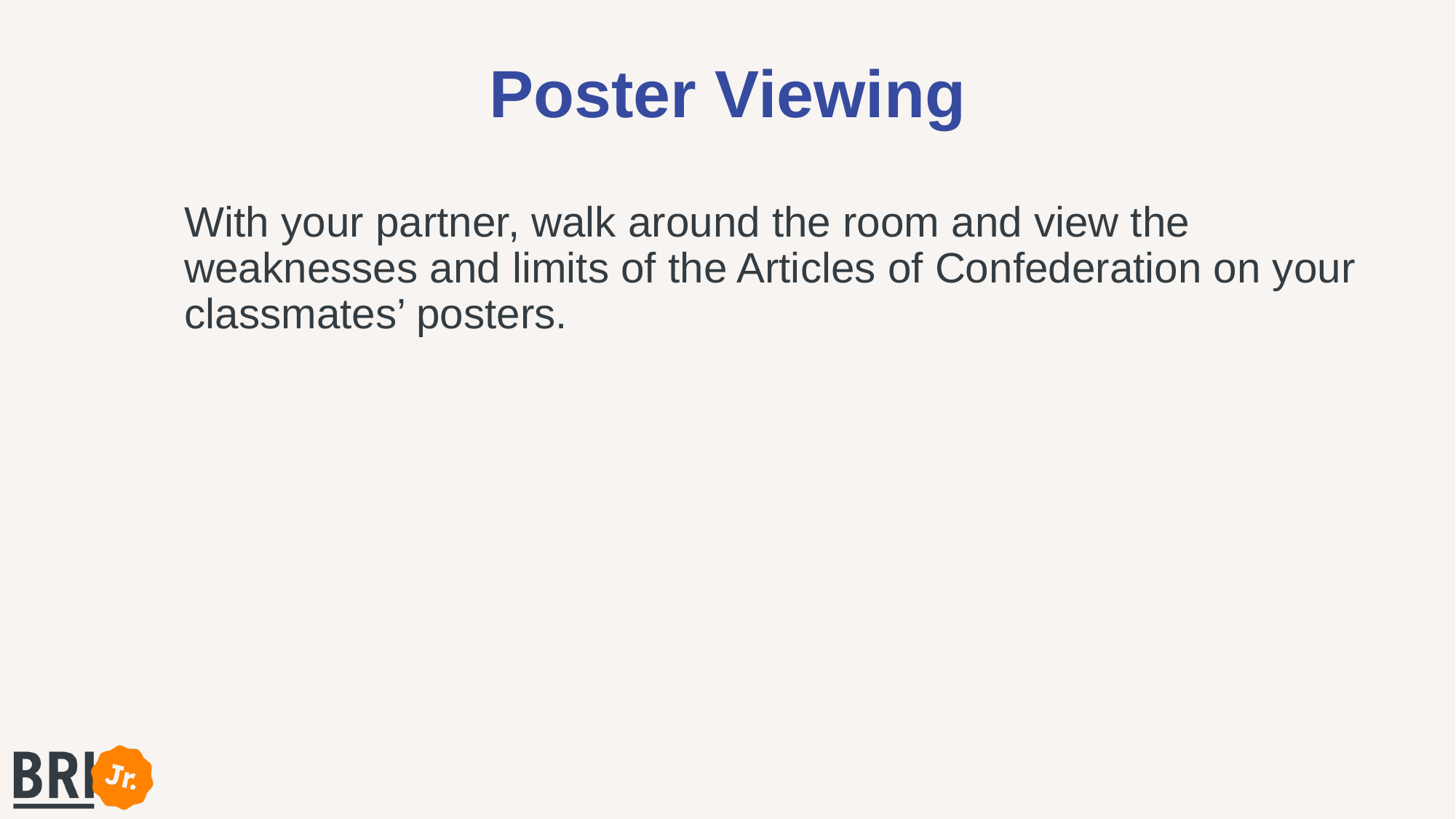

# Poster Viewing
With your partner, walk around the room and view the weaknesses and limits of the Articles of Confederation on your classmates’ posters.